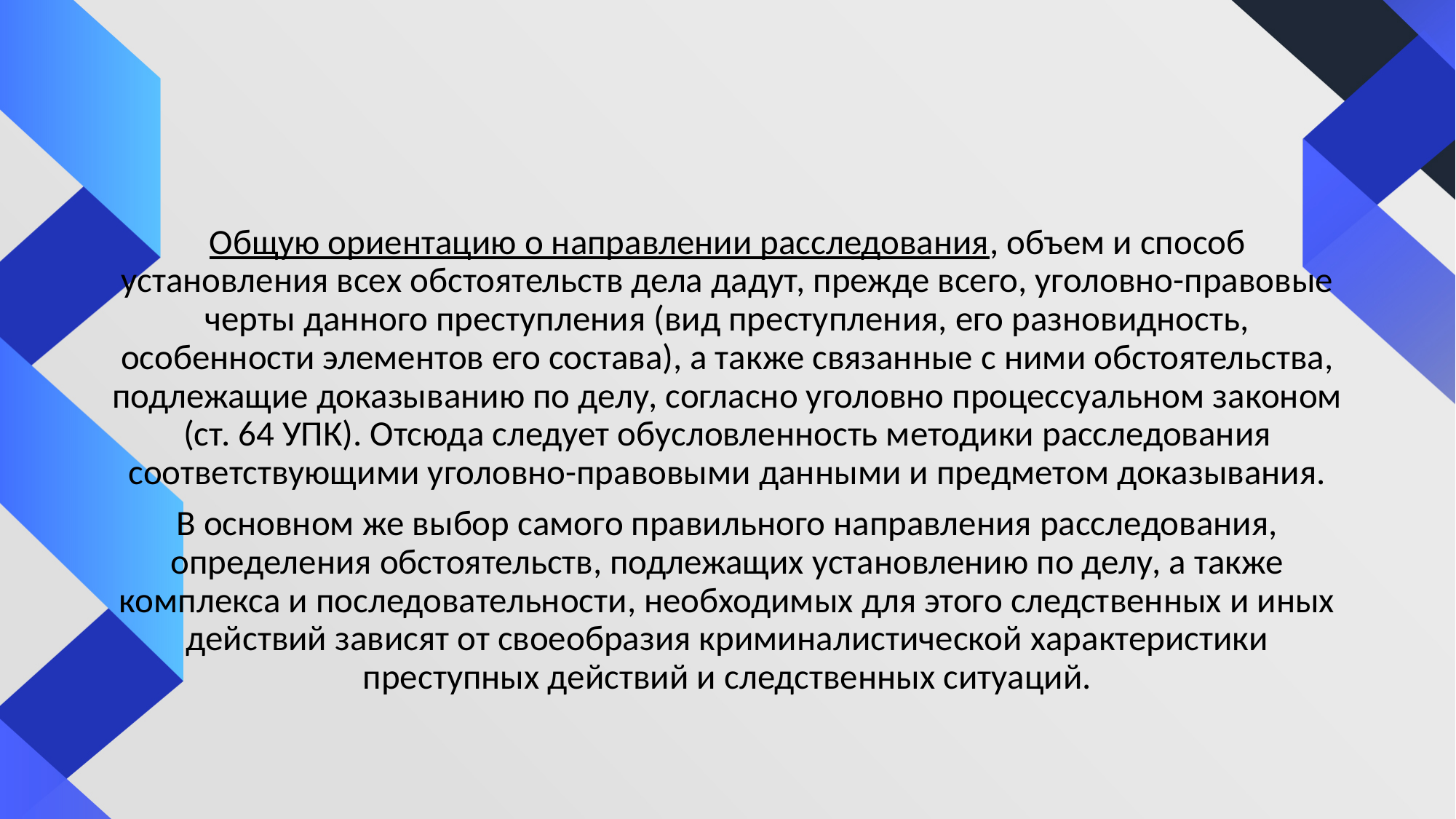

#
Общую ориентацию о направлении расследования, объем и способ установления всех обстоятельств дела дадут, прежде всего, уголовно-правовые черты данного преступления (вид преступления, его разновидность, особенности элементов его состава), а также связанные с ними обстоятельства, подлежащие доказыванию по делу, согласно уголовно процессуальном законом (ст. 64 УПК). Отсюда следует обусловленность методики расследования соответствующими уголовно-правовыми данными и предметом доказывания.
В основном же выбор самого правильного направления расследования, определения обстоятельств, подлежащих установлению по делу, а также комплекса и последовательности, необходимых для этого следственных и иных действий зависят от своеобразия криминалистической характеристики преступных действий и следственных ситуаций.